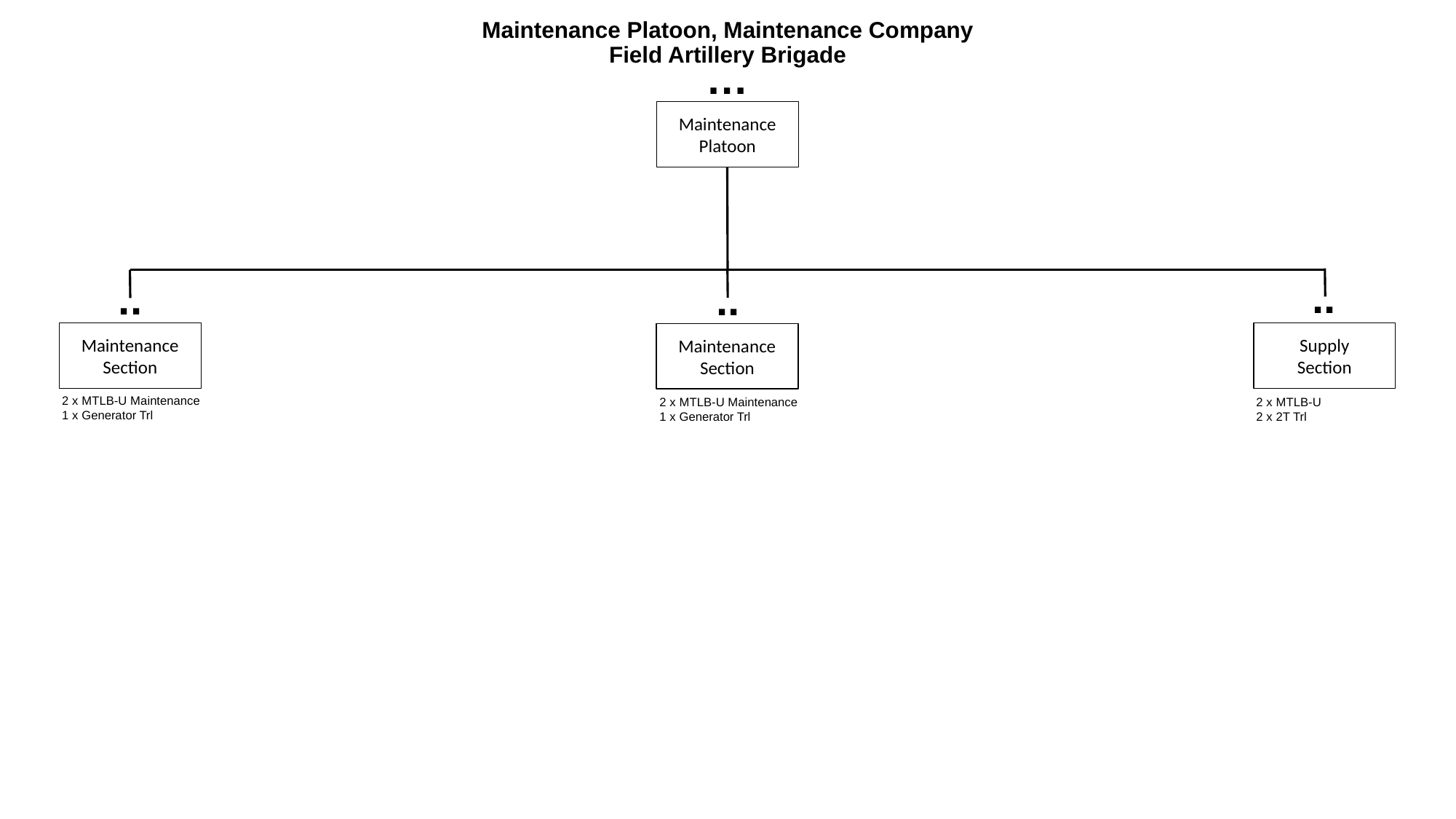

# Maintenance Platoon, Maintenance Company Field Artillery Brigade
…
Maintenance
Platoon
..
..
..
Maintenance Section
Supply
Section
Maintenance
Section
2 x MTLB-U Maintenance
1 x Generator Trl
2 x MTLB-U Maintenance
1 x Generator Trl
2 x MTLB-U
2 x 2T Trl